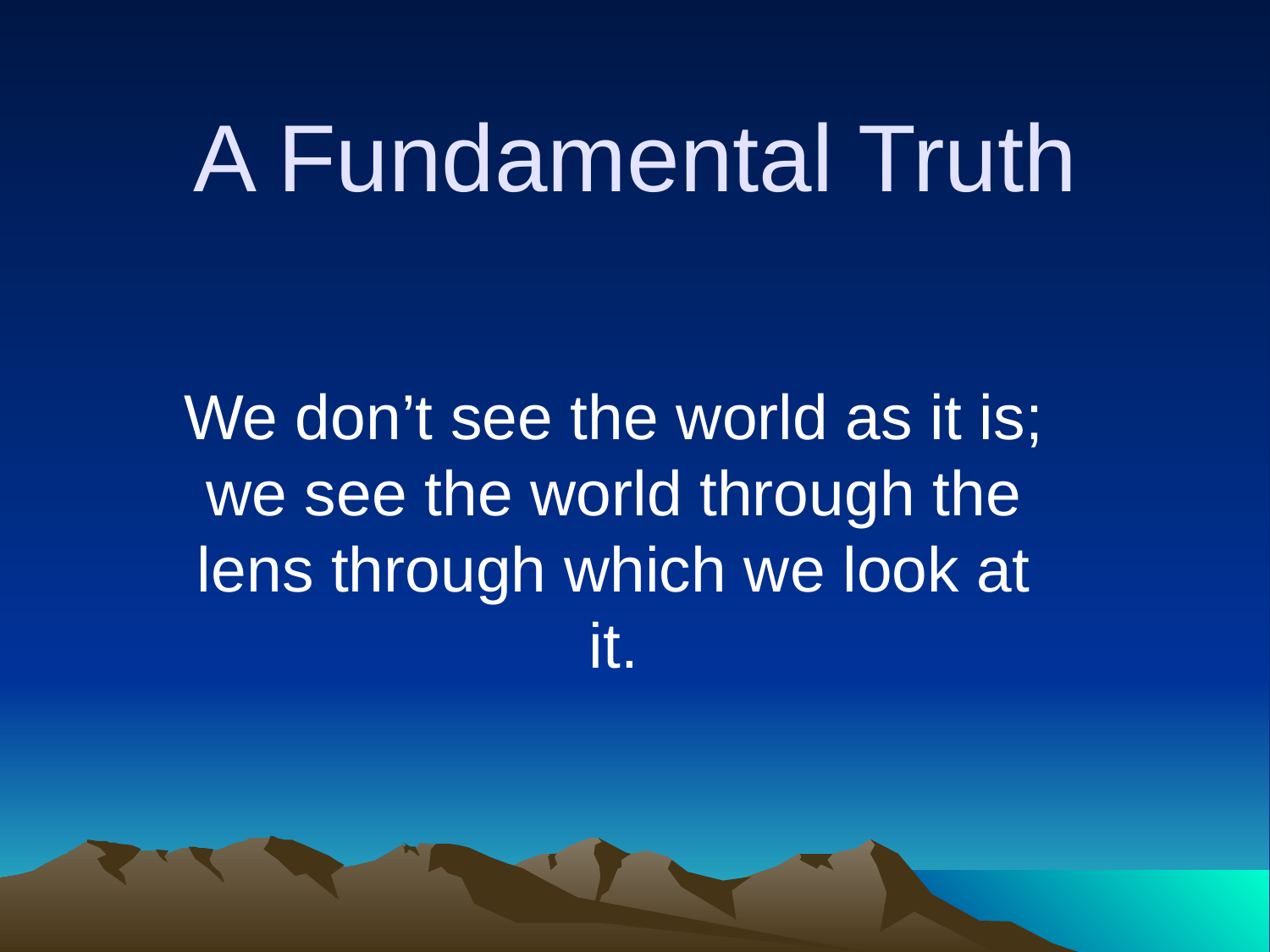

# A Fundamental Truth
We don’t see the world as it is; we see the world through the lens through which we look at it.